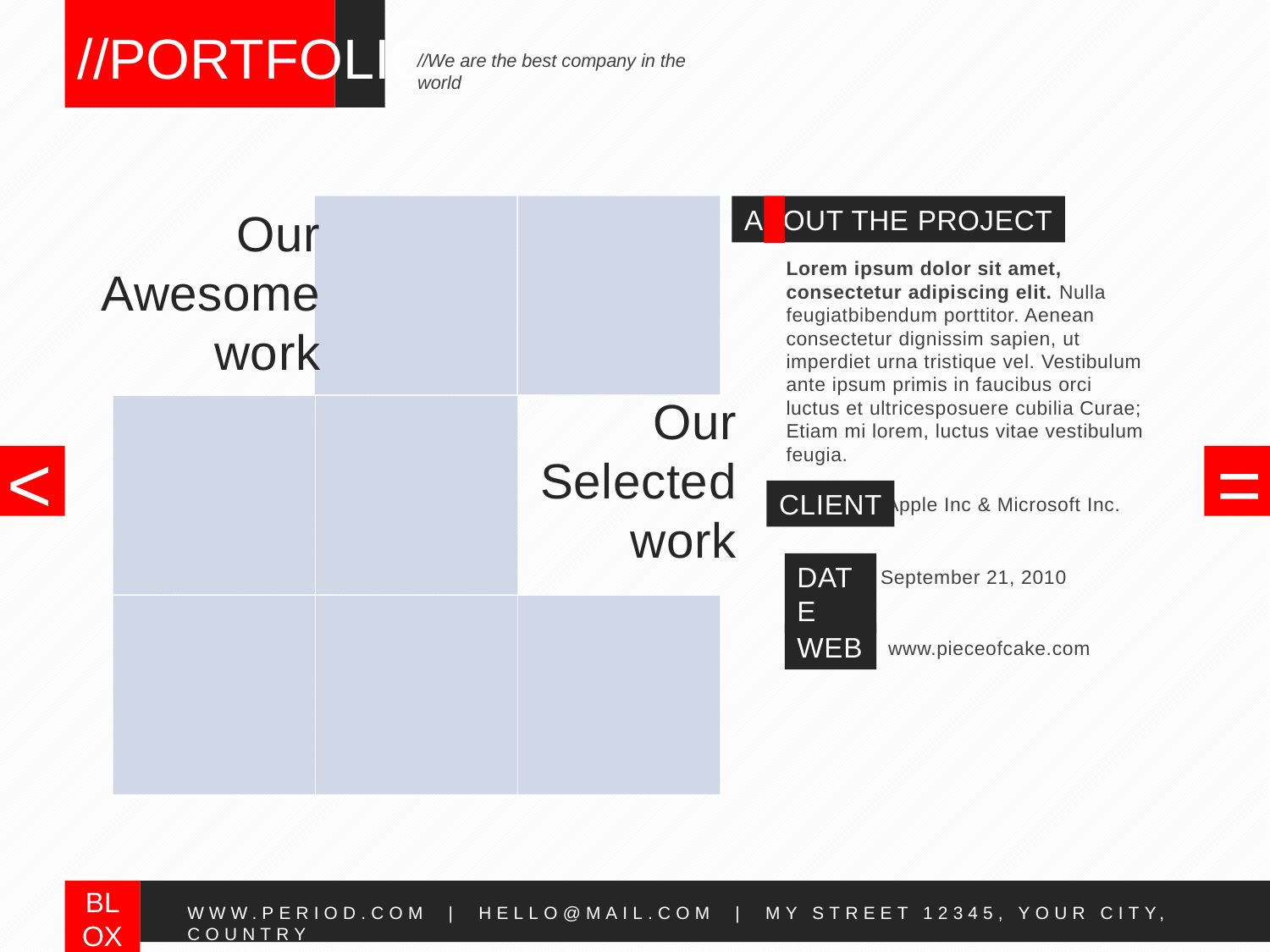

//PORTFOLIO
//We are the best company in the world
Our
Awesome
work

ABOUT THE PROJECT
Lorem ipsum dolor sit amet, consectetur adipiscing elit. Nulla feugiatbibendum porttitor. Aenean consectetur dignissim sapien, ut imperdiet urna tristique vel. Vestibulum ante ipsum primis in faucibus orci luctus et ultricesposuere cubilia Curae; Etiam mi lorem, luctus vitae vestibulum feugia.
Our
Selected
work

<
=
CLIENT
Apple Inc & Microsoft Inc.
DATE
September 21, 2010

WEB
www.pieceofcake.com

BLOX

WWW.PERIOD.COM  |  HELLO@MAIL.COM  |  MY STREET 12345, YOUR CITY, COUNTRY